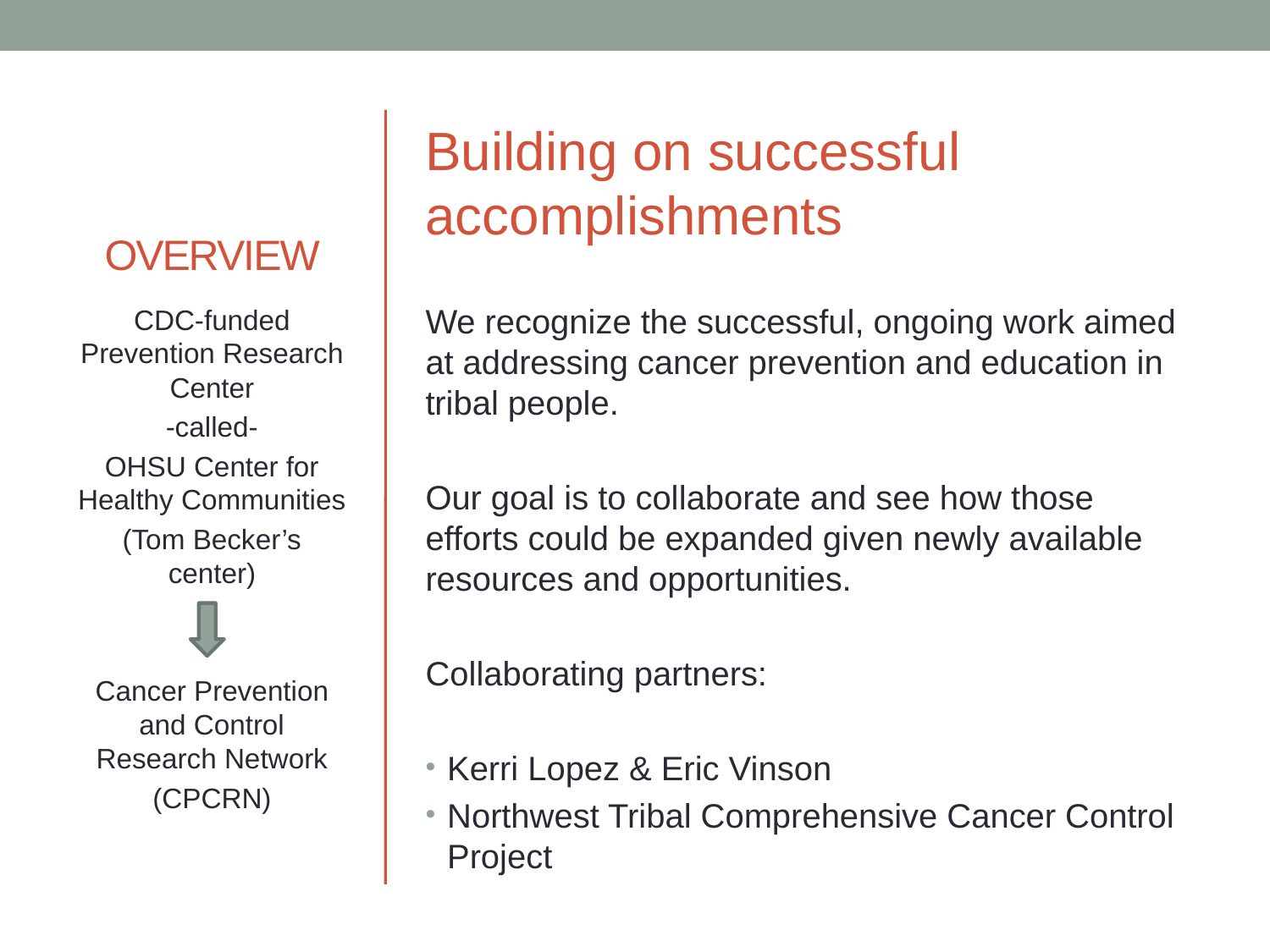

# OVERVIEW
Building on successful accomplishments

We recognize the successful, ongoing work aimed at addressing cancer prevention and education in tribal people.

Our goal is to collaborate and see how those efforts could be expanded given newly available resources and opportunities.

Collaborating partners:

Kerri Lopez & Eric Vinson
Northwest Tribal Comprehensive Cancer Control Project
CDC-funded Prevention Research Center
-called-
OHSU Center for Healthy Communities
(Tom Becker’s center)

Cancer Prevention and Control Research Network
(CPCRN)